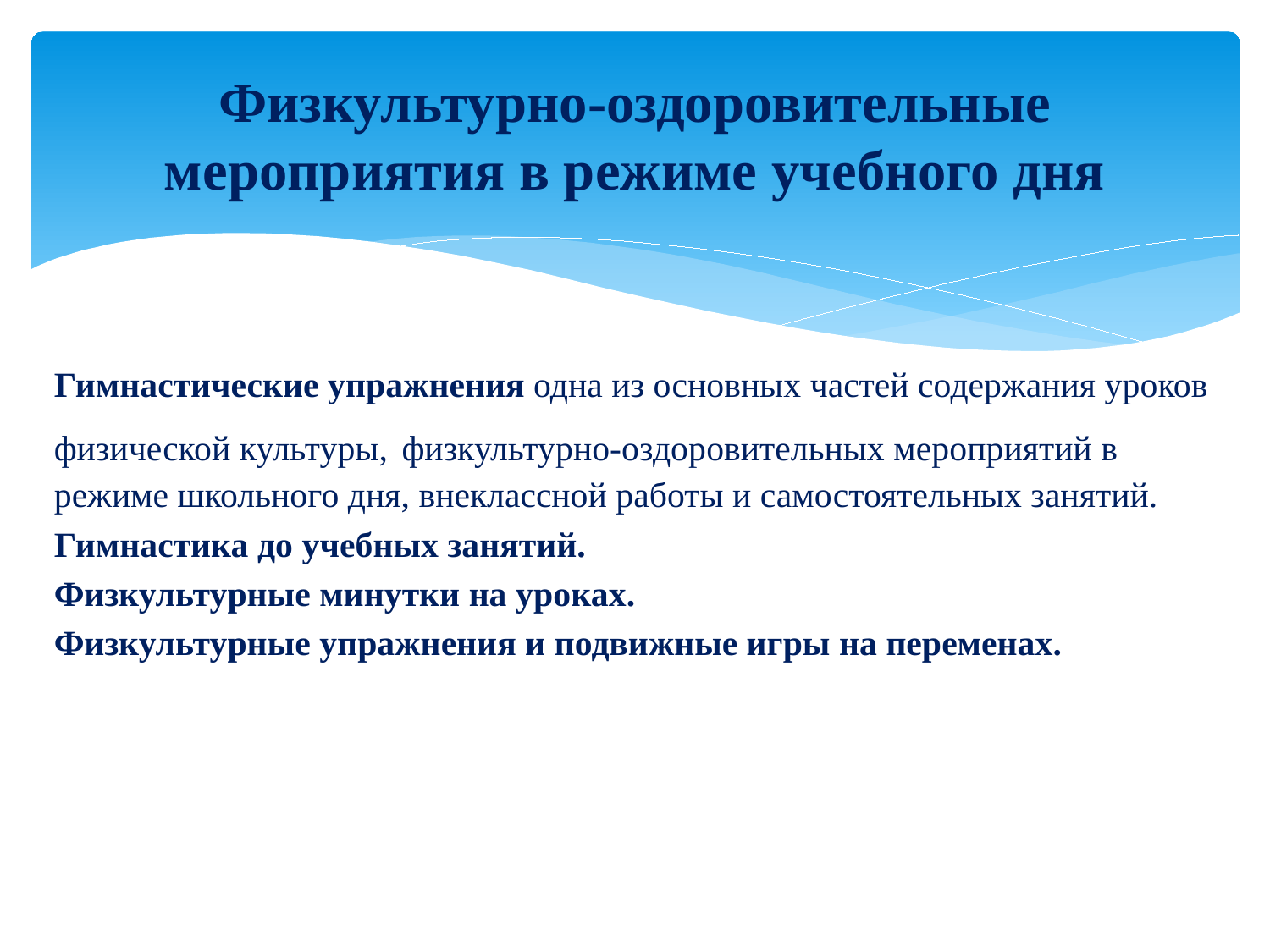

# Физкультурно-оздоровительные мероприятия в режиме учебного дня
Гимнастические упражнения одна из основных частей содержания уроков физической культуры, физкультурно-оздоровительных мероприятий в режиме школьного дня, внеклассной работы и самостоятельных занятий.
Гимнастика до учебных занятий.
Физкультурные минутки на уроках.
Физкультурные упражнения и подвижные игры на переменах.